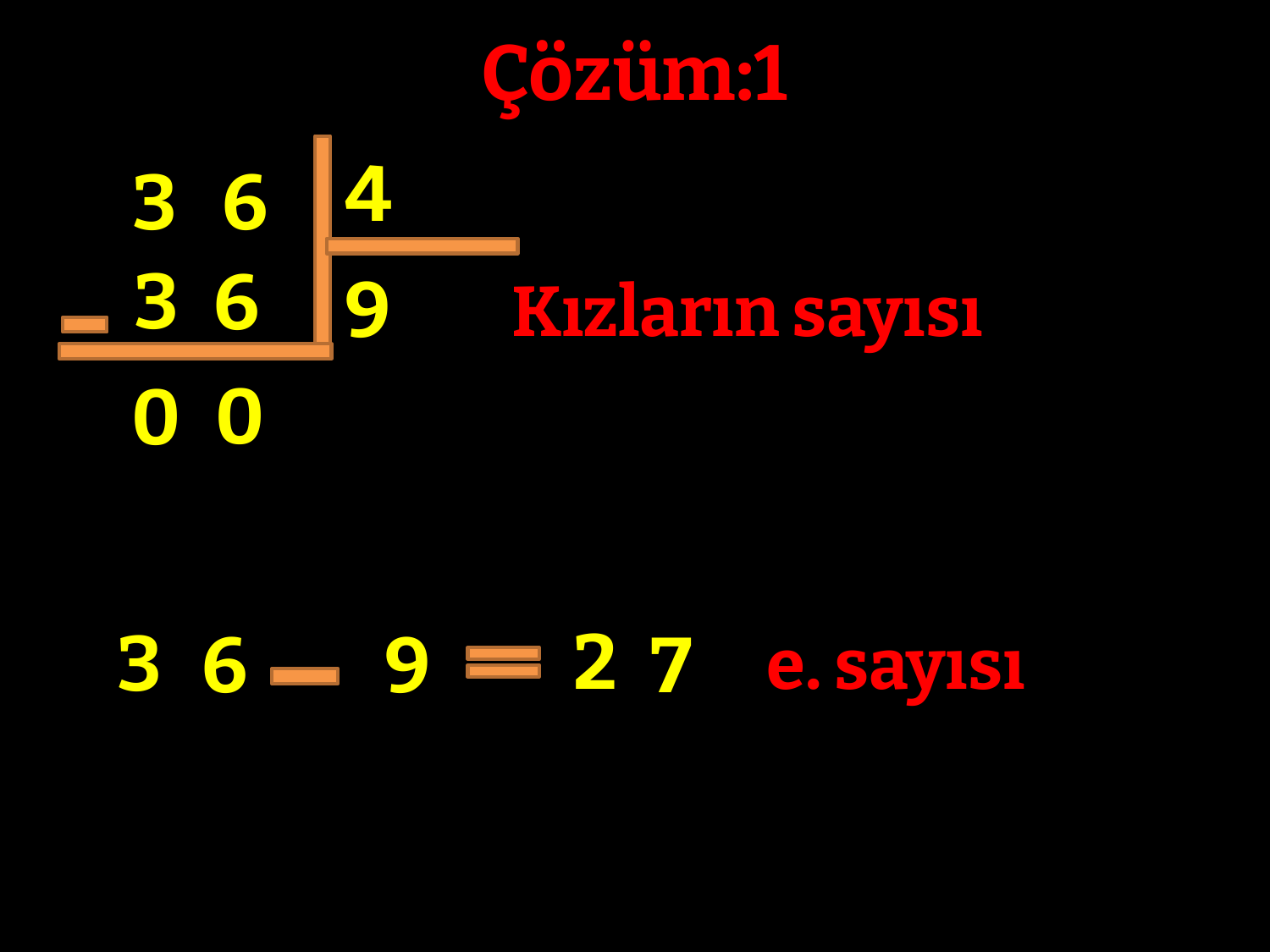

Çözüm:1
4
6
3

3
6
9
Kızların sayısı

#

0
0
2
3
7
6
9
e. sayısı